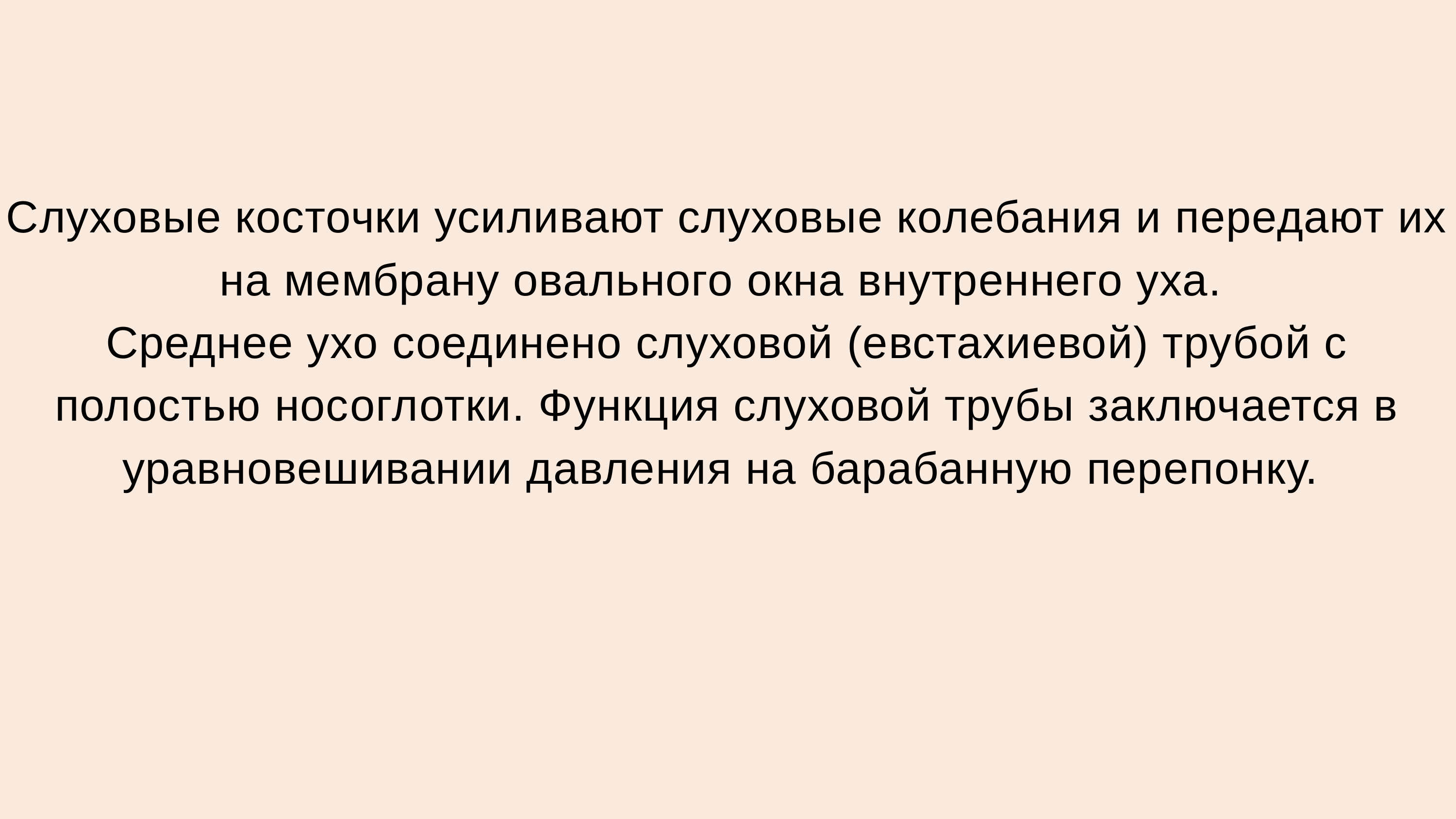

Слуховые косточки усиливают слуховые колебания и передают их на мембрану овального окна внутреннего уха.
Среднее ухо соединено слуховой (евстахиевой) трубой с полостью носоглотки. Функция слуховой трубы заключается в уравновешивании давления на барабанную перепонку.